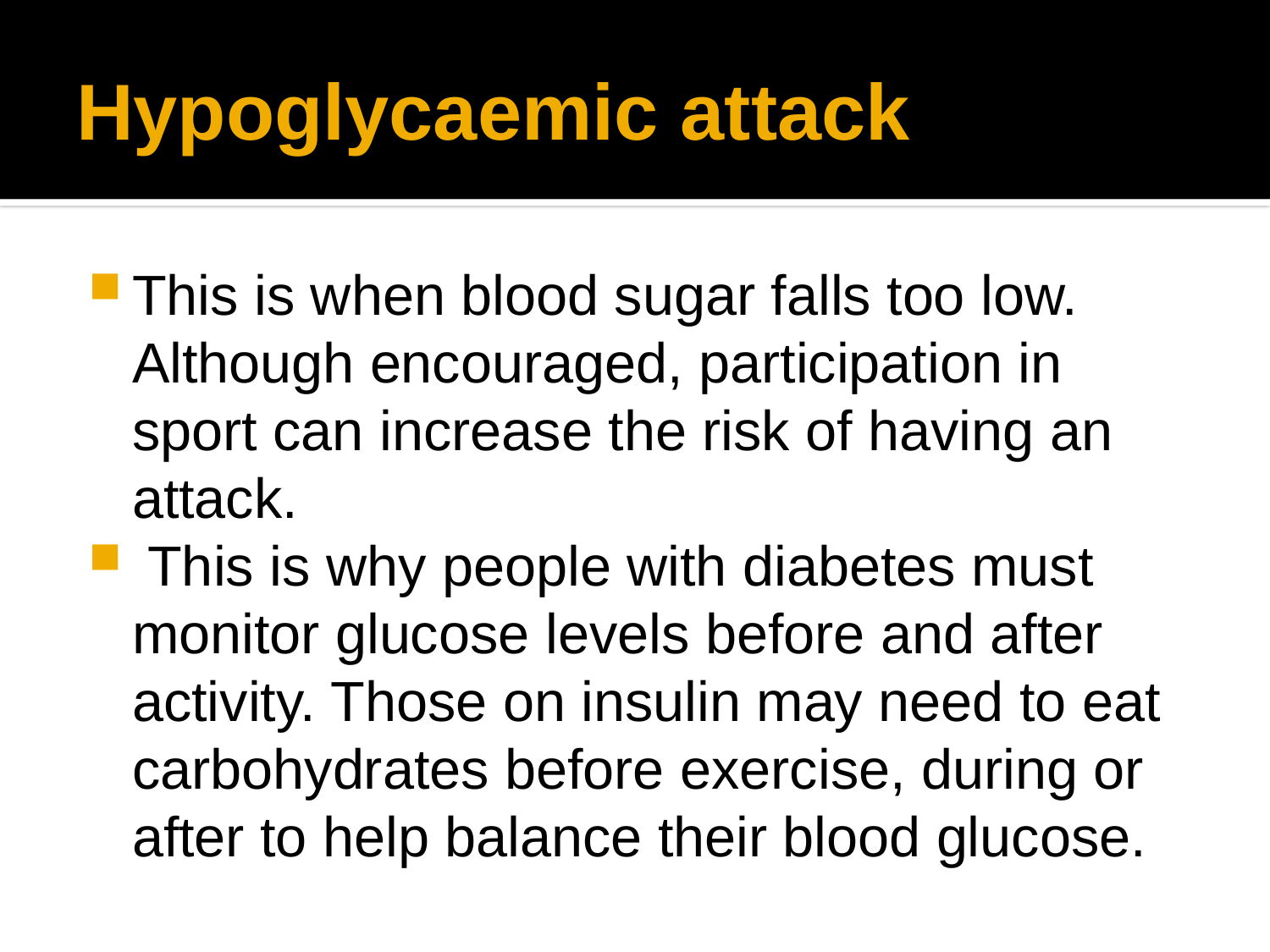

# Hypoglycaemic attack
This is when blood sugar falls too low. Although encouraged, participation in sport can increase the risk of having an attack.
 This is why people with diabetes must monitor glucose levels before and after activity. Those on insulin may need to eat carbohydrates before exercise, during or after to help balance their blood glucose.